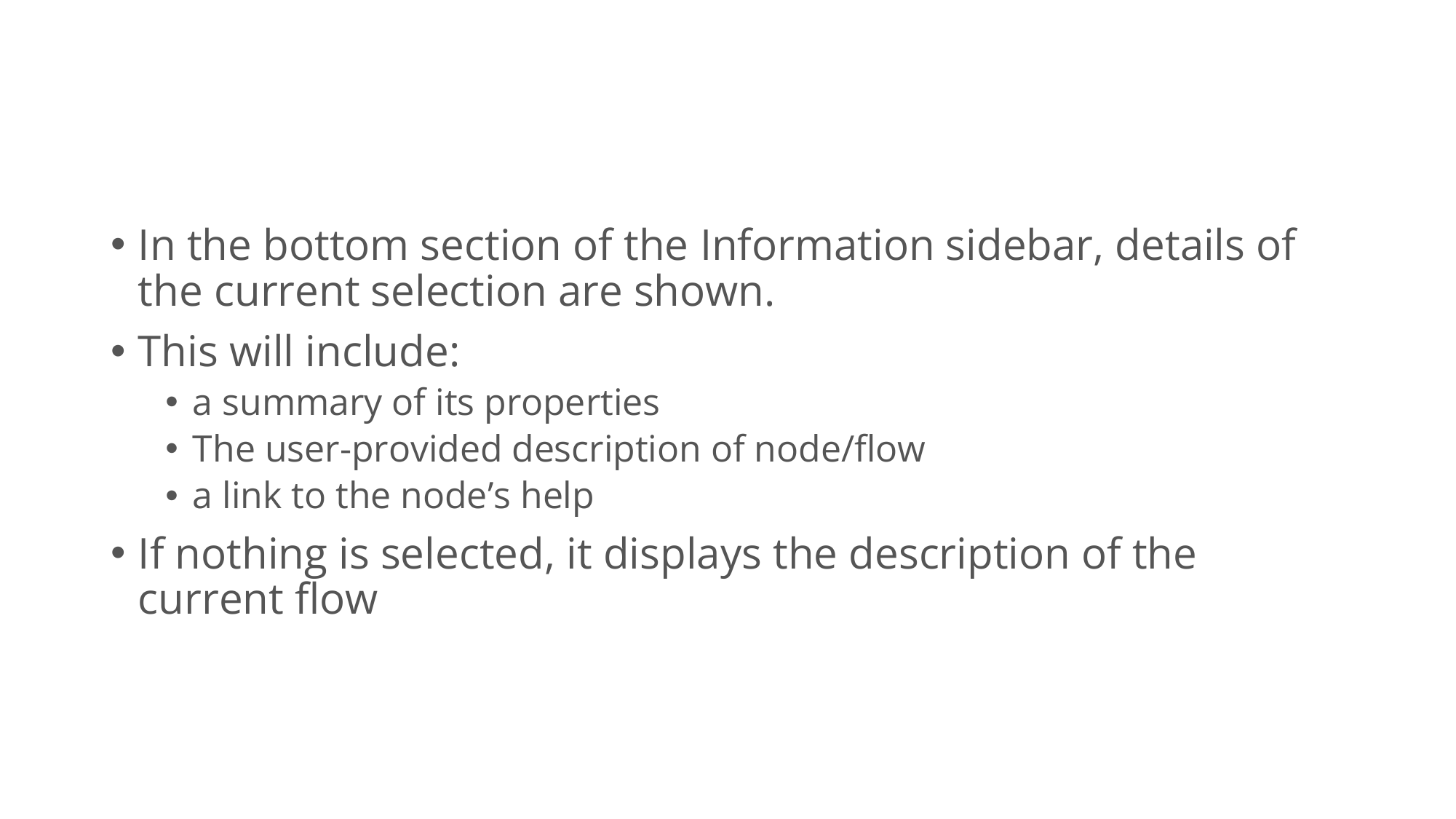

#
In the bottom section of the Information sidebar, details of the current selection are shown.
This will include:
a summary of its properties
The user-provided description of node/flow
a link to the node’s help
If nothing is selected, it displays the description of the current flow